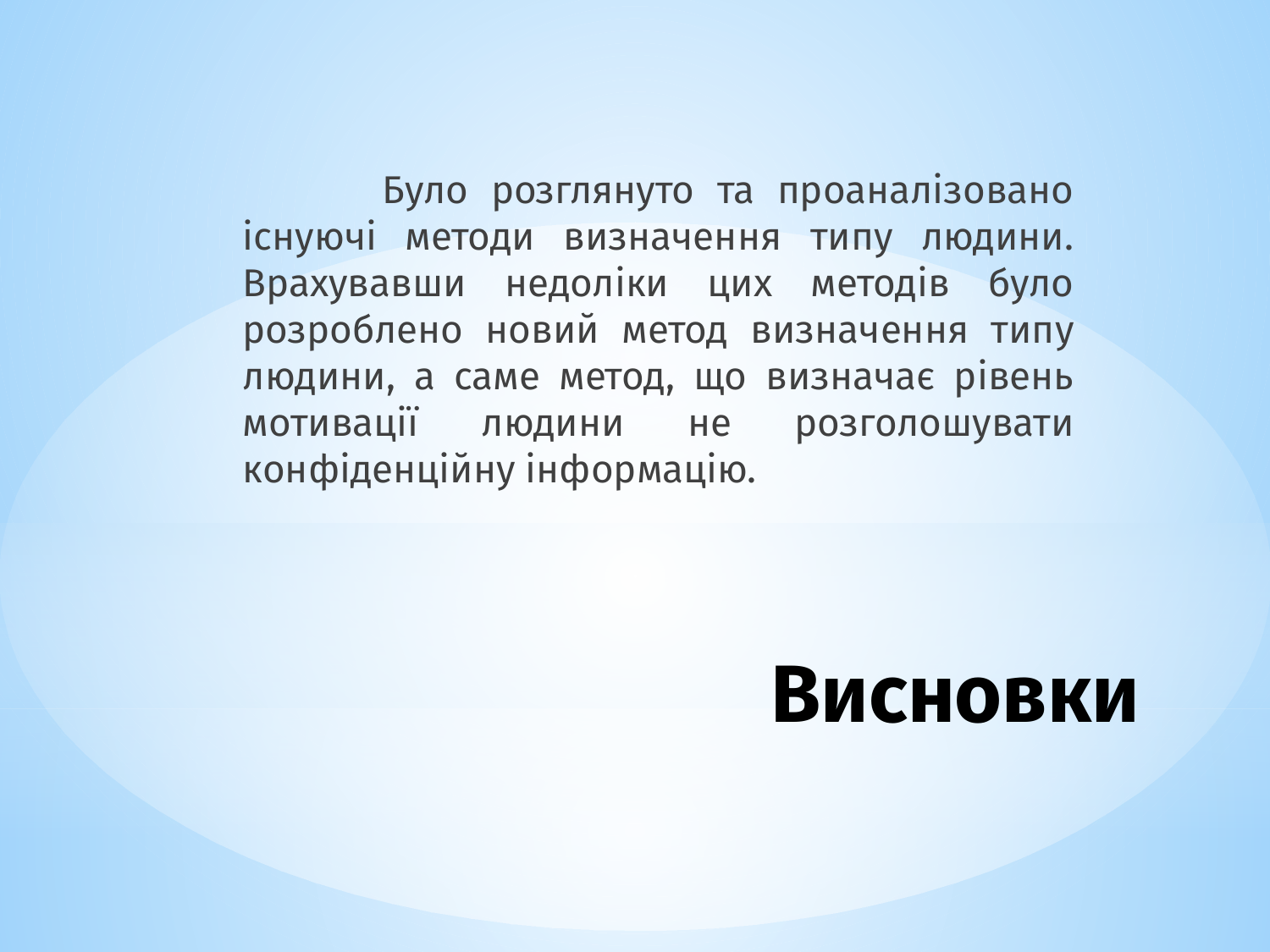

Було розглянуто та проаналізовано існуючі методи визначення типу людини. Врахувавши недоліки цих методів було розроблено новий метод визначення типу людини, а саме метод, що визначає рівень мотивації людини не розголошувати конфіденційну інформацію.

# Висновки